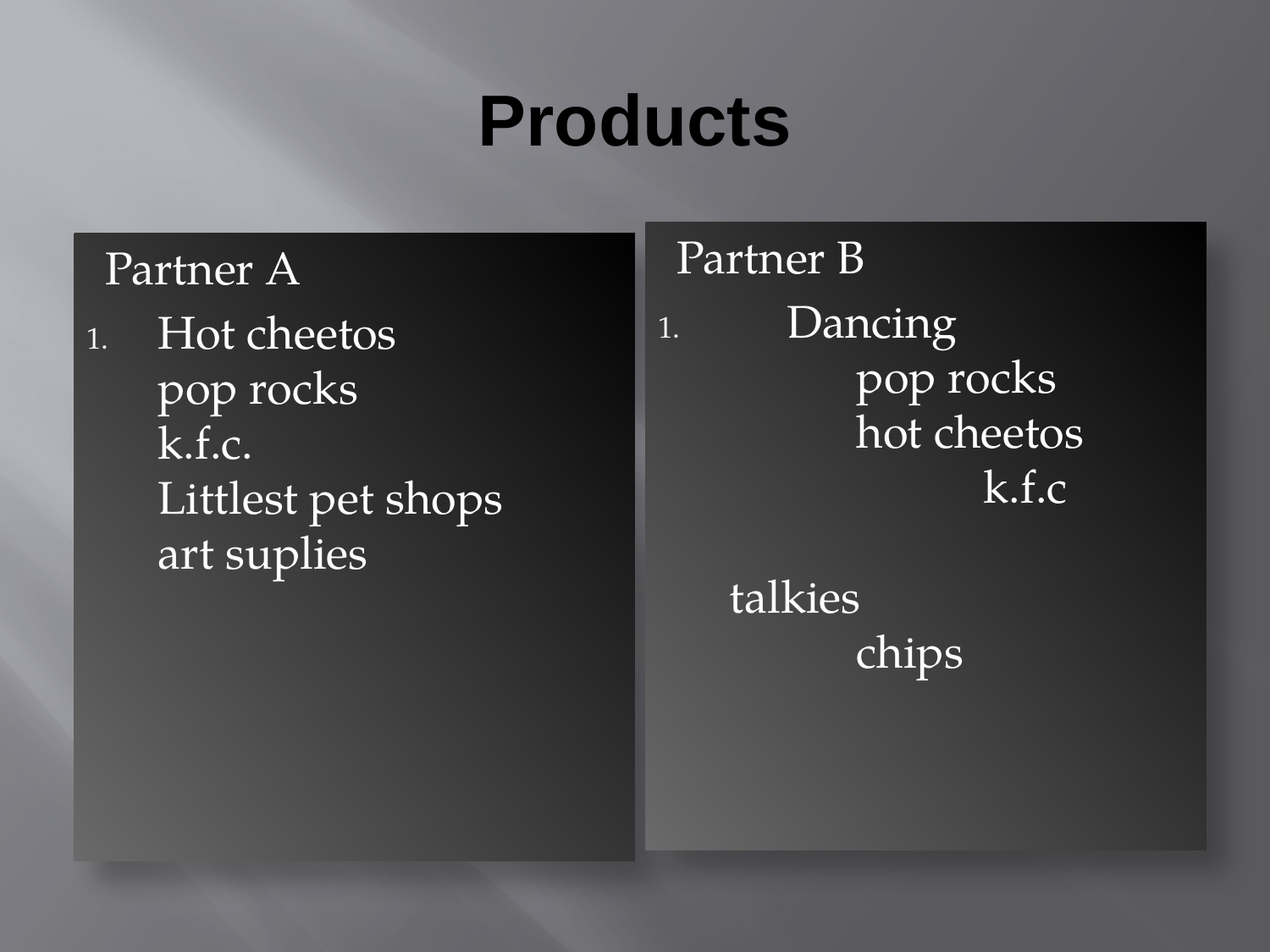

# Products
Partner B
     Dancing 			pop rocks		hot cheetos			k.f.c				talkies			chips
Partner A
Hot cheetos                   pop rocks                       k.f.c.                               Littlest pet shops          art suplies